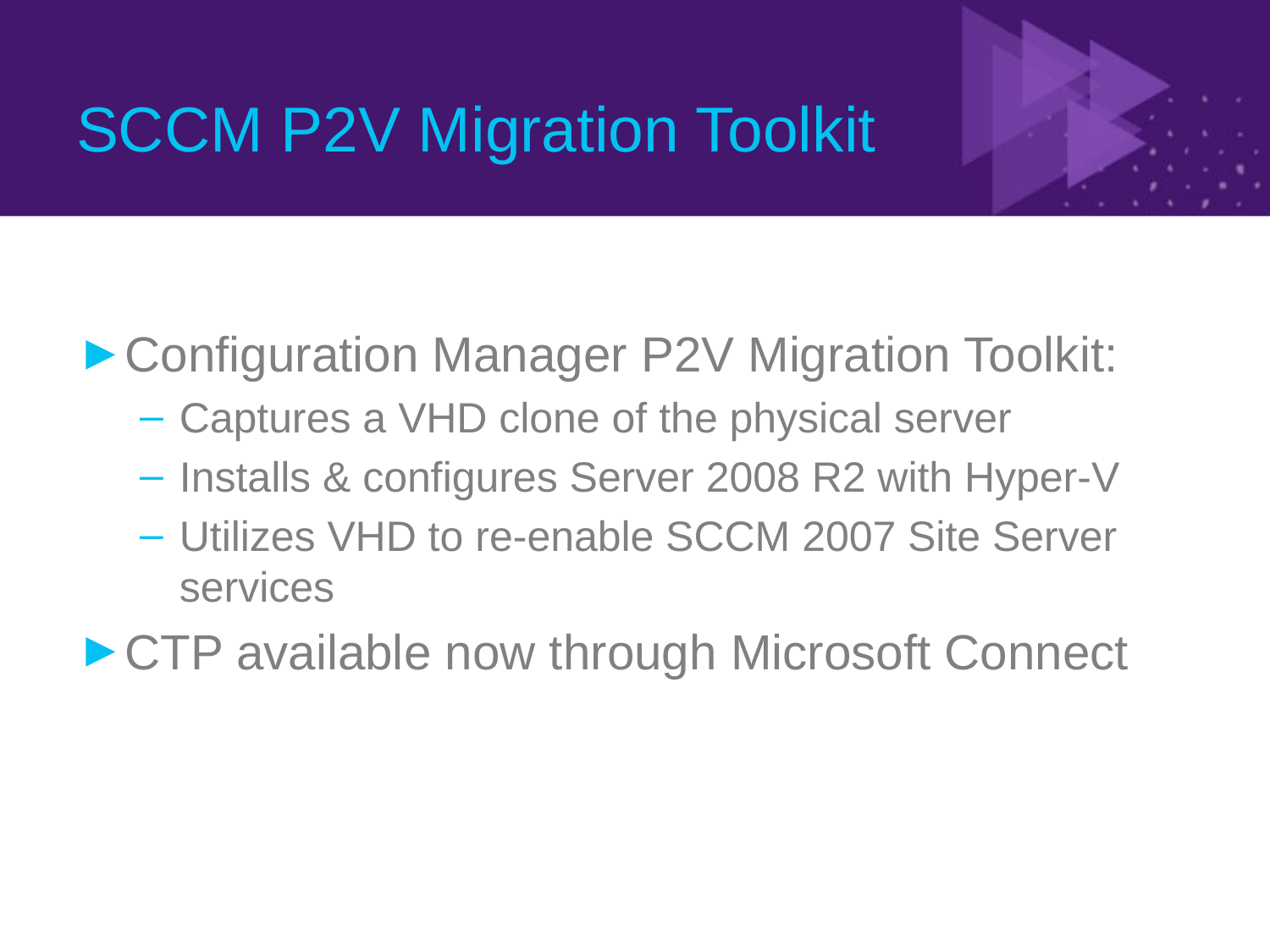

# SCCM P2V Migration Toolkit
Configuration Manager P2V Migration Toolkit:
Captures a VHD clone of the physical server
Installs & configures Server 2008 R2 with Hyper-V
Utilizes VHD to re-enable SCCM 2007 Site Server services
CTP available now through Microsoft Connect